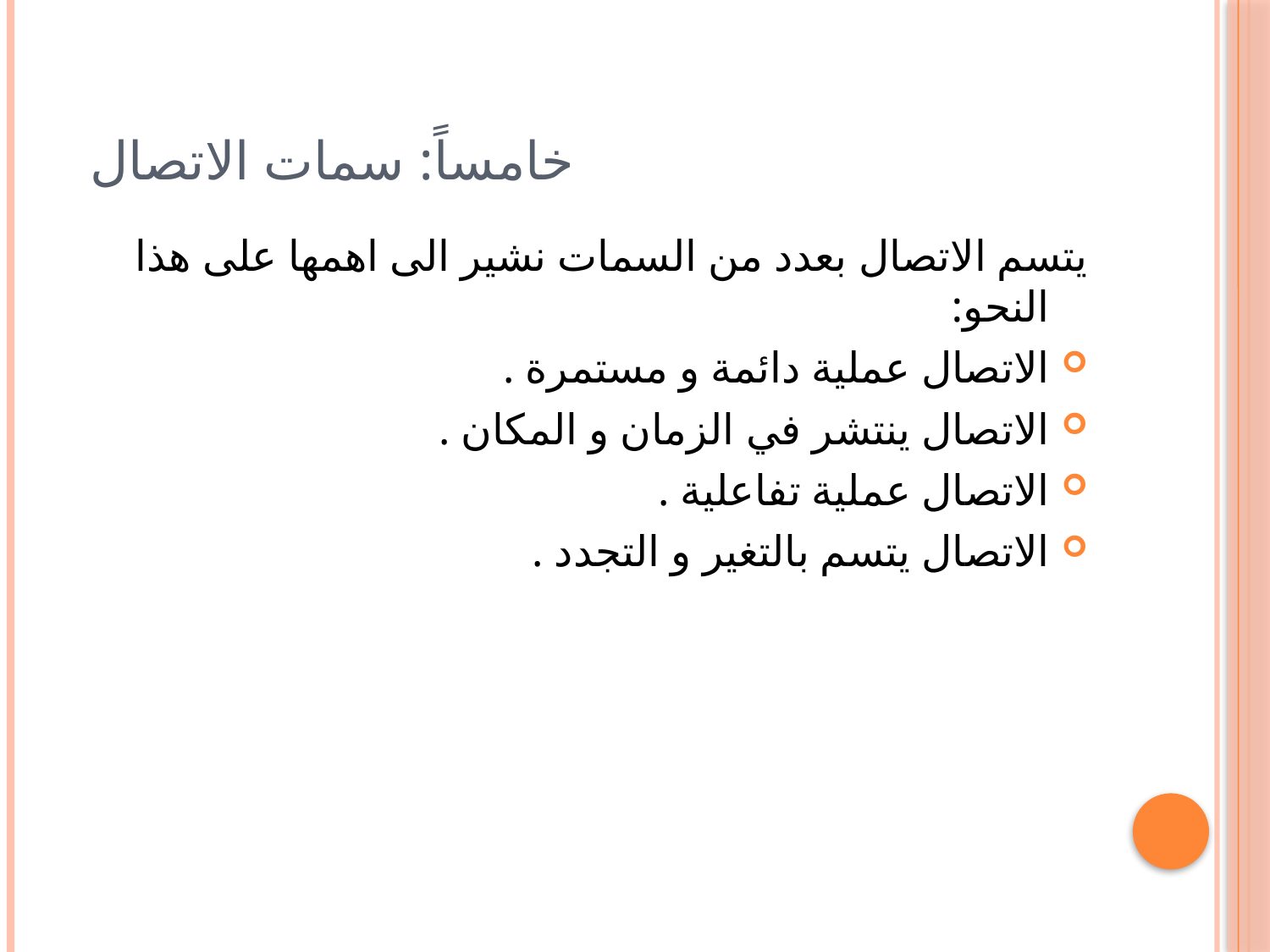

# خامساً: سمات الاتصال
يتسم الاتصال بعدد من السمات نشير الى اهمها على هذا النحو:
الاتصال عملية دائمة و مستمرة .
الاتصال ينتشر في الزمان و المكان .
الاتصال عملية تفاعلية .
الاتصال يتسم بالتغير و التجدد .